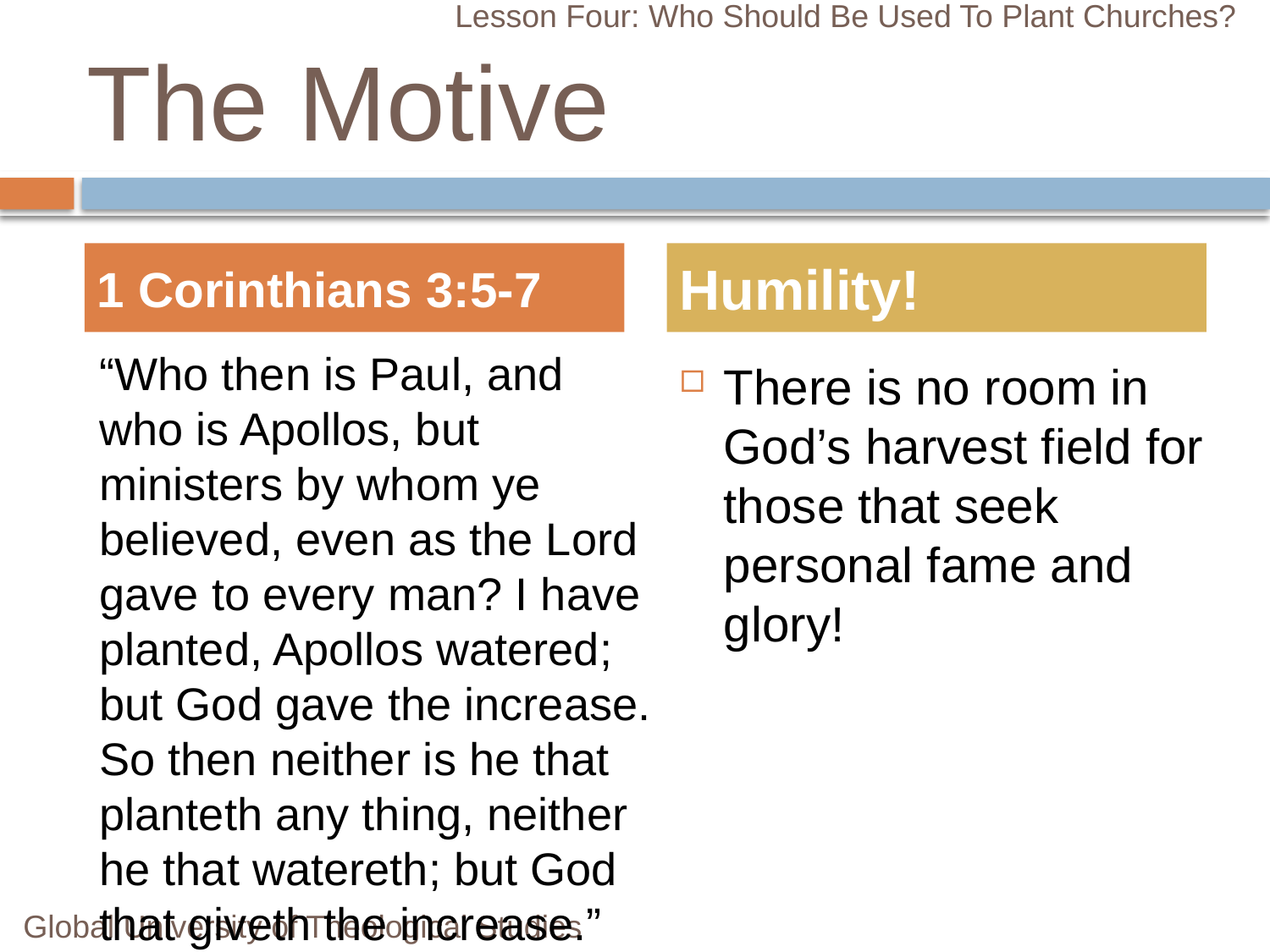

Lesson Four: Who Should Be Used To Plant Churches?
# The Motive
1 Corinthians 3:5-7
Humility!
	“Who then is Paul, and who is Apollos, but ministers by whom ye believed, even as the Lord gave to every man? I have planted, Apollos watered; but God gave the increase. So then neither is he that planteth any thing, neither he that watereth; but God that giveth the increase.”
There is no room in God’s harvest field for those that seek personal fame and glory!
Global University of Theological Studies